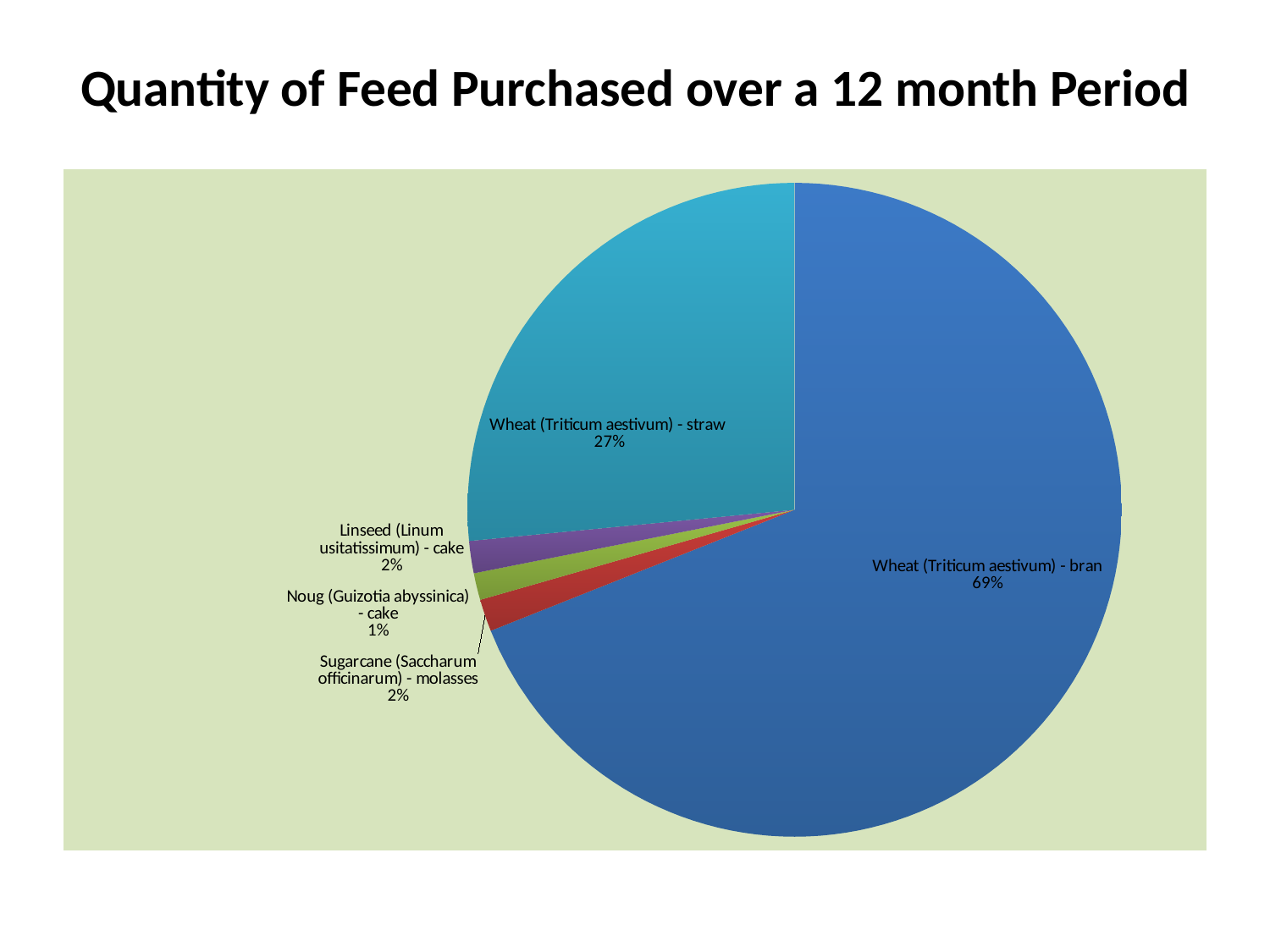

# Quantity of Feed Purchased over a 12 month Period

### Chart

| Category | Total |
|---|---|
| Wheat (Triticum aestivum) - bran | 5200.0 |
| Sugarcane (Saccharum officinarum) - molasses | 120.0 |
| Noug (Guizotia abyssinica) - cake | 100.0 |
| Linseed (Linum usitatissimum) - cake | 120.0 |
| Wheat (Triticum aestivum) - straw  | 2000.0 |